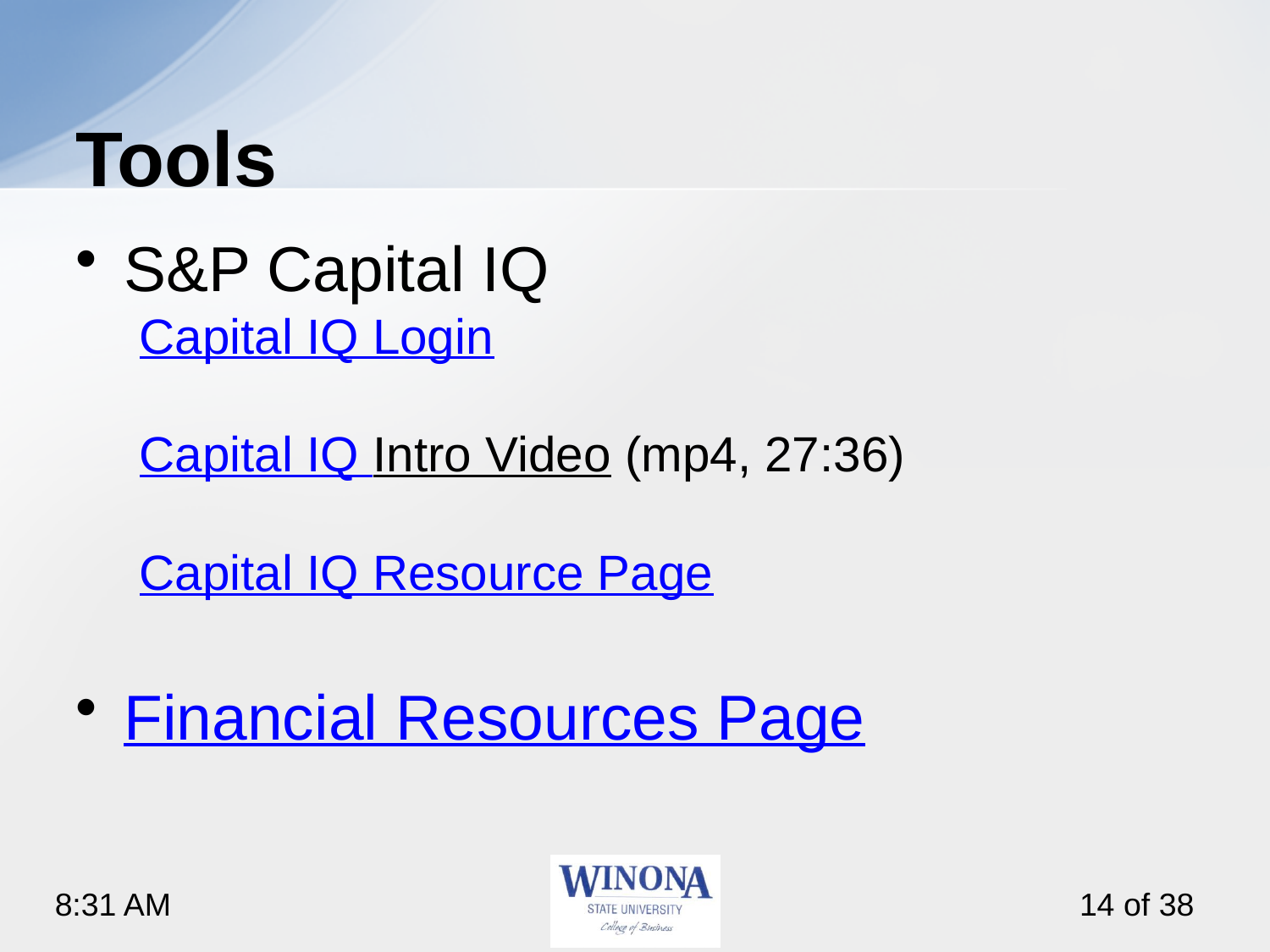

# Tools
S&P Capital IQ
Capital IQ Login

Capital IQ Intro Video (mp4, 27:36)

Capital IQ Resource Page

Financial Resources Page